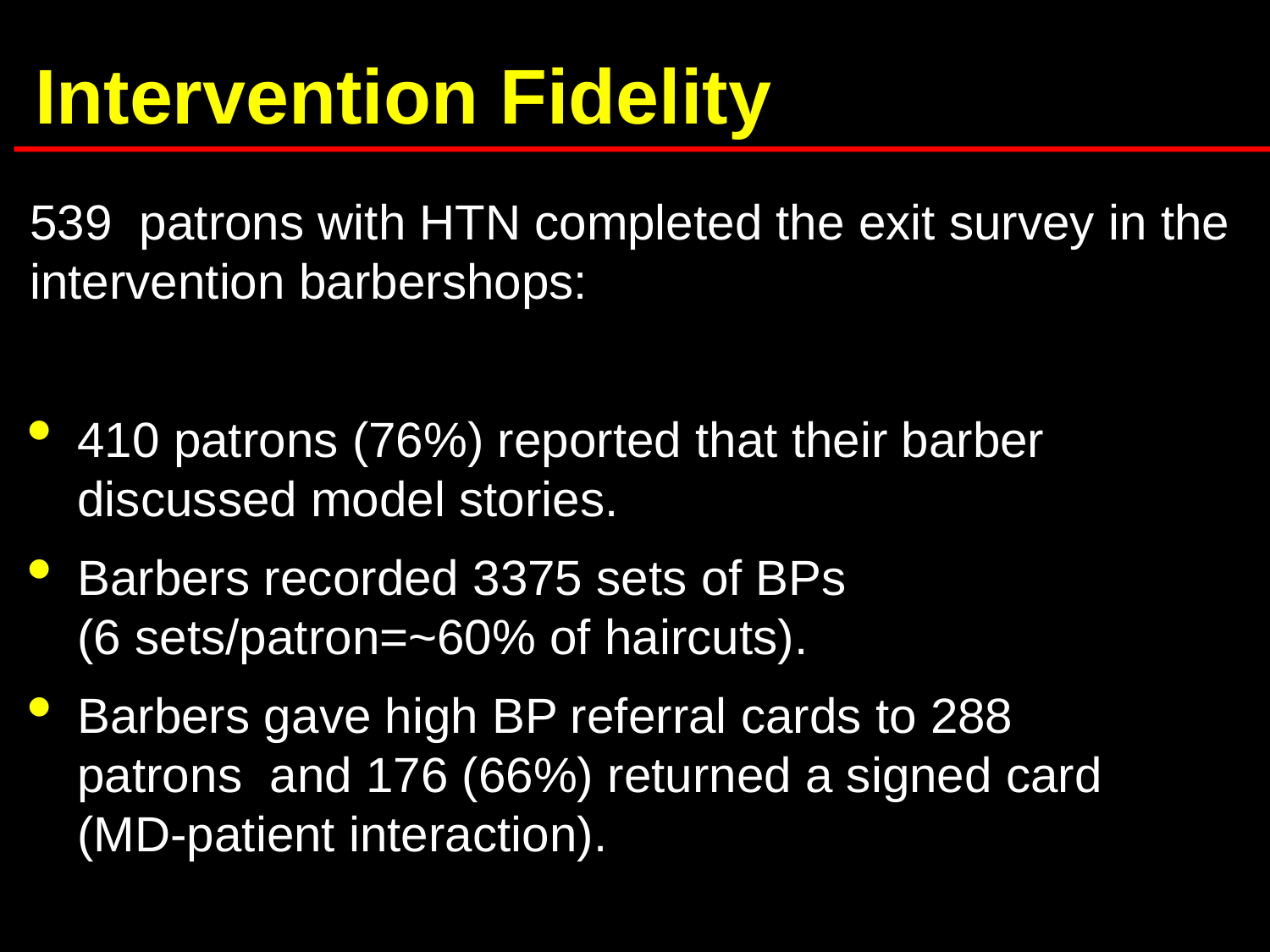

# Intervention Fidelity

539  patrons with HTN completed the exit survey in the intervention barbershops:

410 patrons (76%) reported that their barber discussed model stories.
Barbers recorded 3375 sets of BPs                           (6 sets/patron=~60% of haircuts).
Barbers gave high BP referral cards to 288           patrons  and 176 (66%) returned a signed card     (MD-patient interaction).